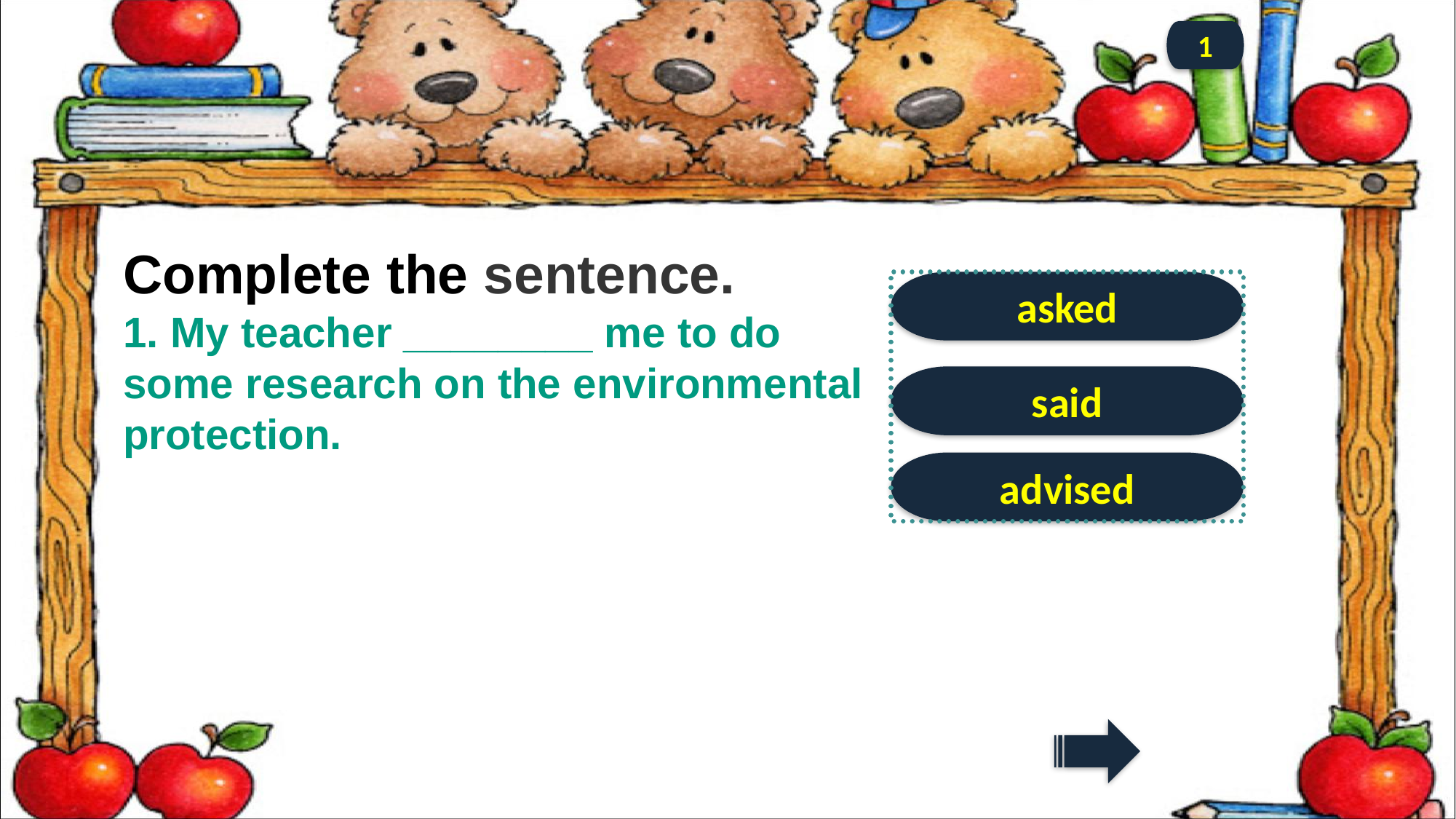

1
Complete the sentence.
1. My teacher ________ me to do some research on the environmental protection.

asked

said
advised